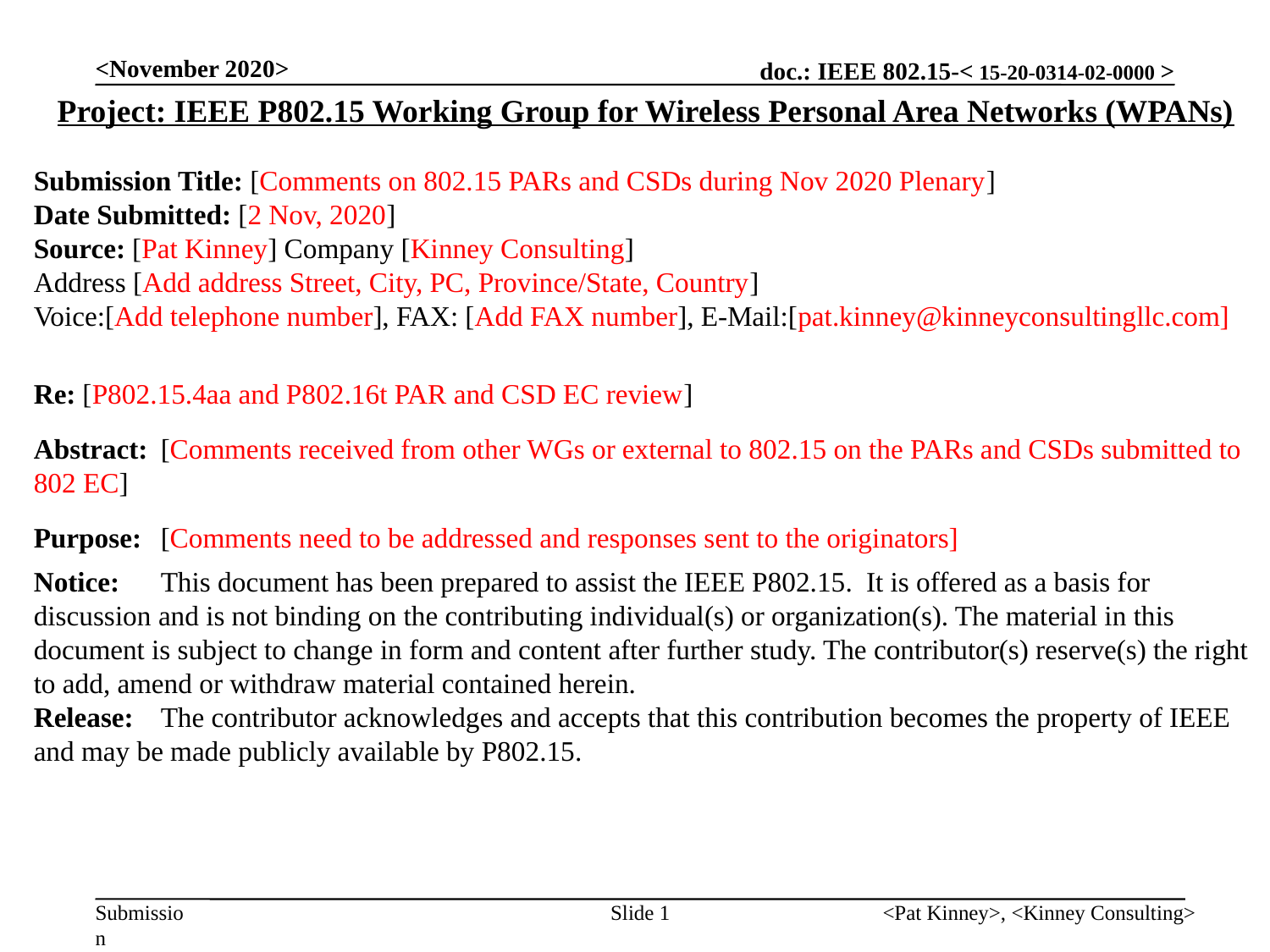

<November 2020>
Project: IEEE P802.15 Working Group for Wireless Personal Area Networks (WPANs)

Submission Title: [Comments on 802.15 PARs and CSDs during Nov 2020 Plenary]
Date Submitted: [2 Nov, 2020]
Source: [Pat Kinney] Company [Kinney Consulting]
Address [Add address Street, City, PC, Province/State, Country]
Voice:[Add telephone number], FAX: [Add FAX number], E-Mail:[pat.kinney@kinneyconsultingllc.com]
Re: [P802.15.4aa and P802.16t PAR and CSD EC review]
Abstract:	[Comments received from other WGs or external to 802.15 on the PARs and CSDs submitted to 802 EC]
Purpose:	[Comments need to be addressed and responses sent to the originators]
Notice:	This document has been prepared to assist the IEEE P802.15.  It is offered as a basis for discussion and is not binding on the contributing individual(s) or organization(s). The material in this document is subject to change in form and content after further study. The contributor(s) reserve(s) the right to add, amend or withdraw material contained herein.
Release:	The contributor acknowledges and accepts that this contribution becomes the property of IEEE and may be made publicly available by P802.15.
Slide 1
<Pat Kinney>, <Kinney Consulting>